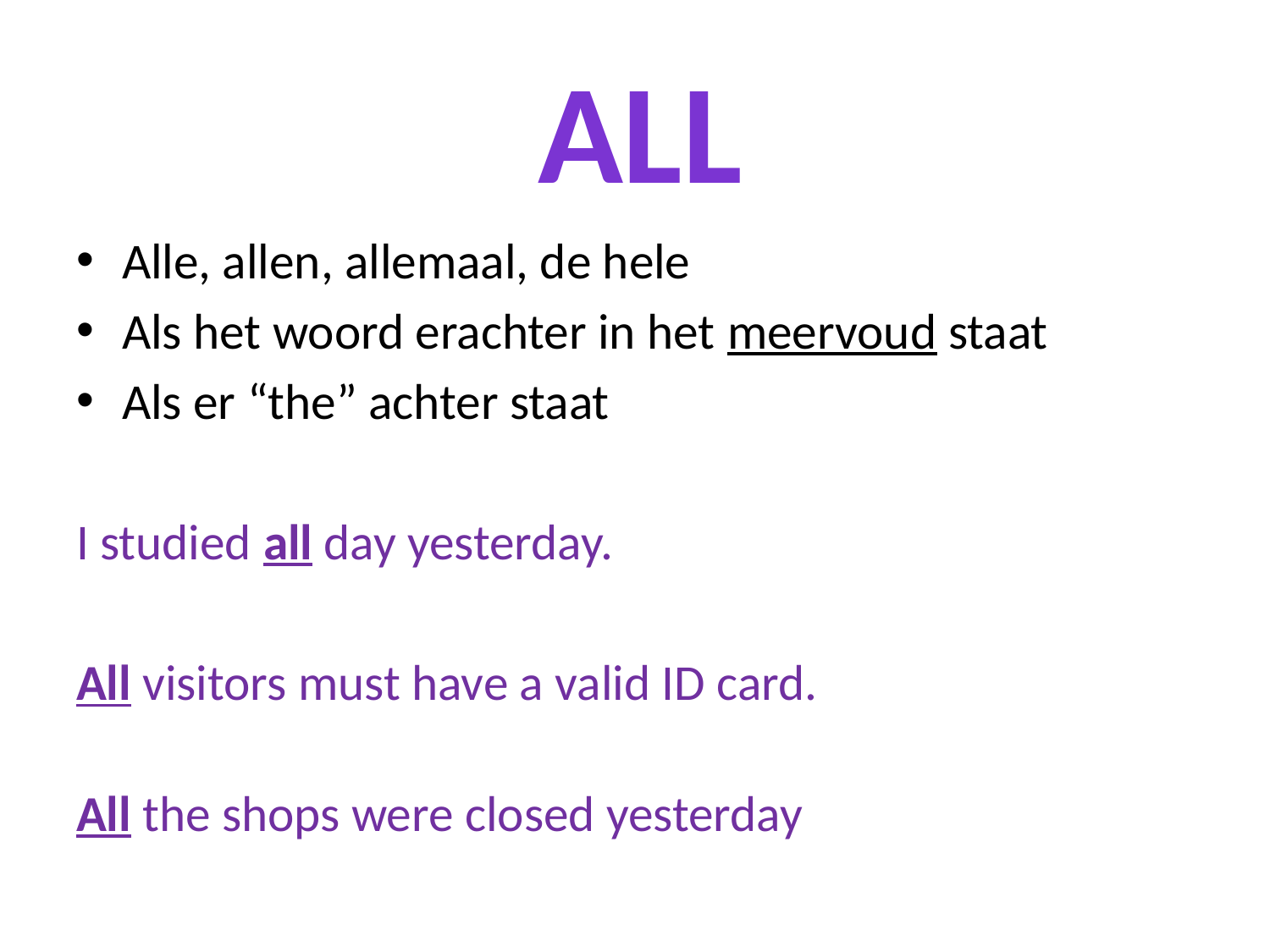

ALL
Alle, allen, allemaal, de hele
Als het woord erachter in het meervoud staat
Als er “the” achter staat

I studied all day yesterday.

All visitors must have a valid ID card.
All the shops were closed yesterday